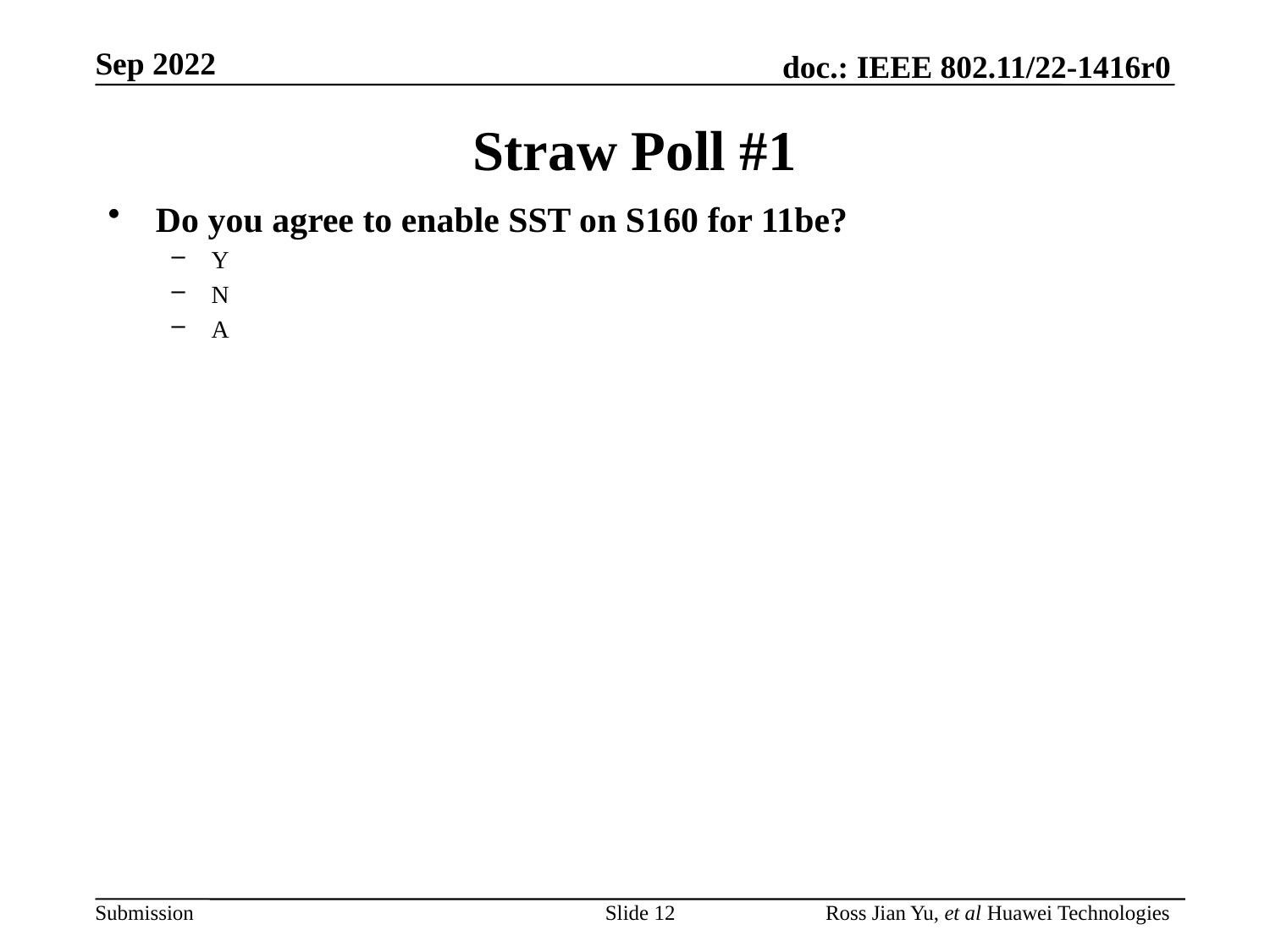

# Straw Poll #1
Do you agree to enable SST on S160 for 11be?
Y
N
A

Slide 12